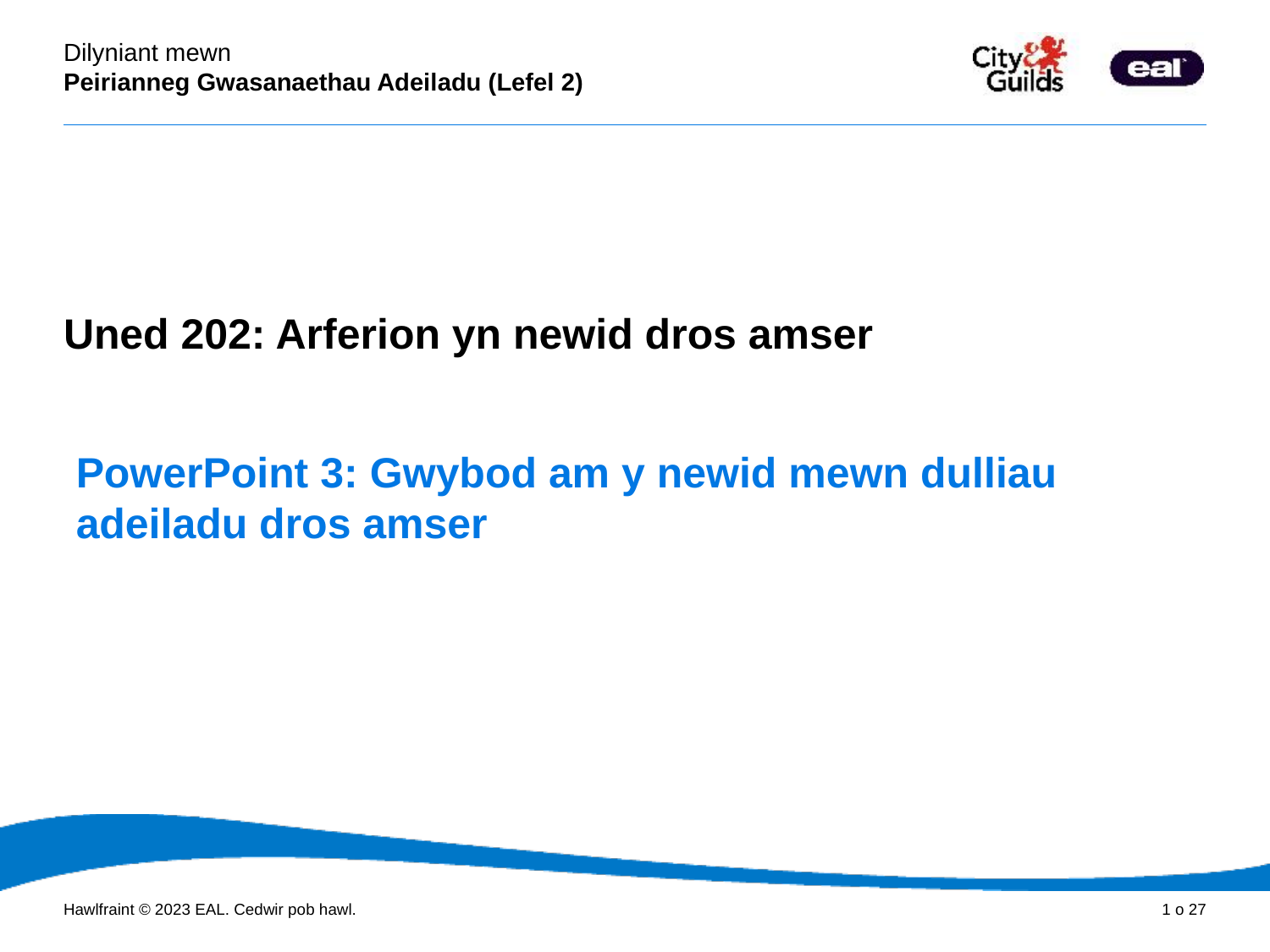

Cyflwyniad PowerPoint
Uned 202: Arferion yn newid dros amser
PowerPoint 3: Gwybod am y newid mewn dulliau adeiladu dros amser